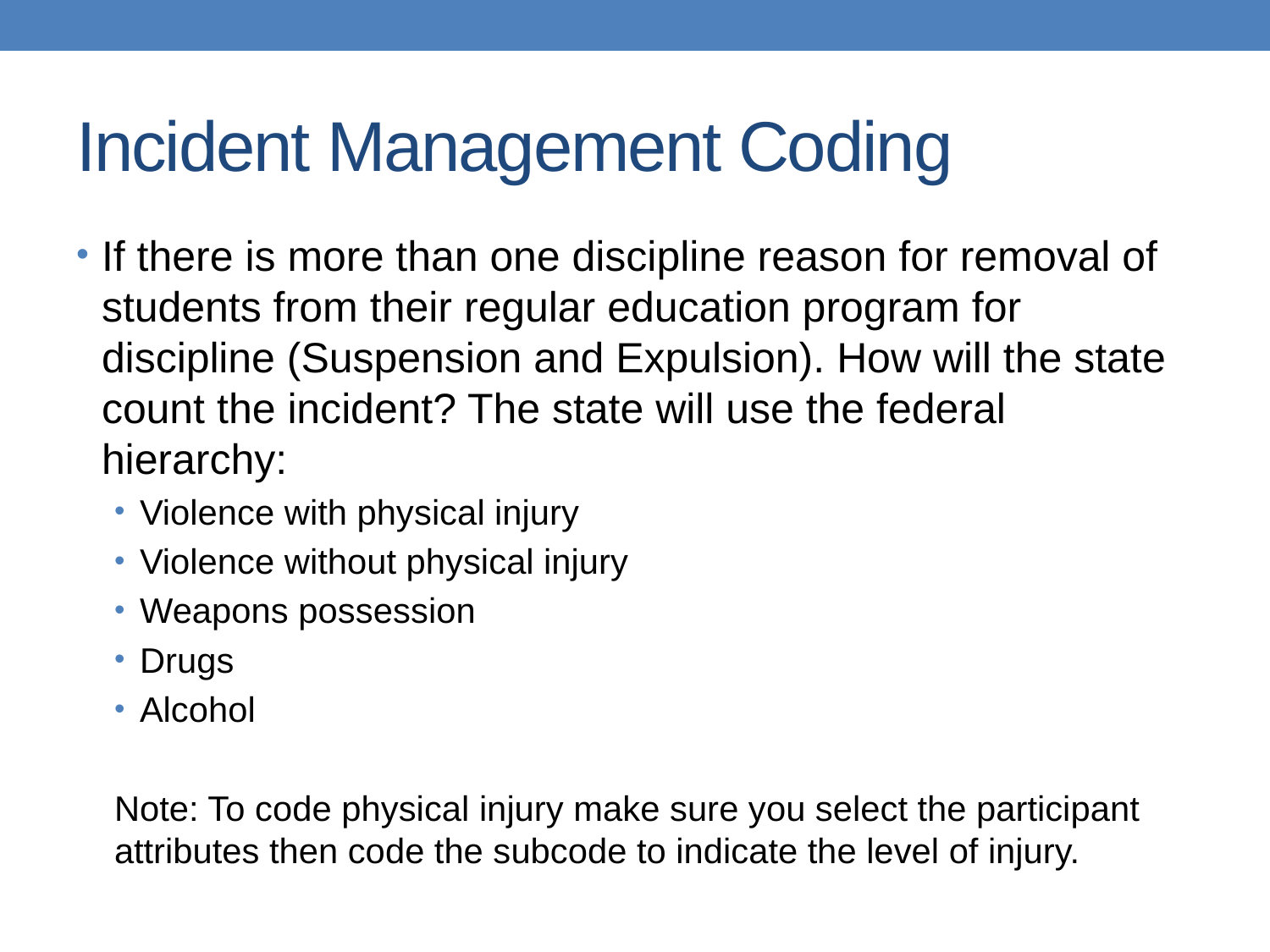

# Incident Management Coding
If there is more than one discipline reason for removal of students from their regular education program for discipline (Suspension and Expulsion). How will the state count the incident? The state will use the federal hierarchy:
Violence with physical injury
Violence without physical injury
Weapons possession
Drugs
Alcohol

Note: To code physical injury make sure you select the participant attributes then code the subcode to indicate the level of injury.